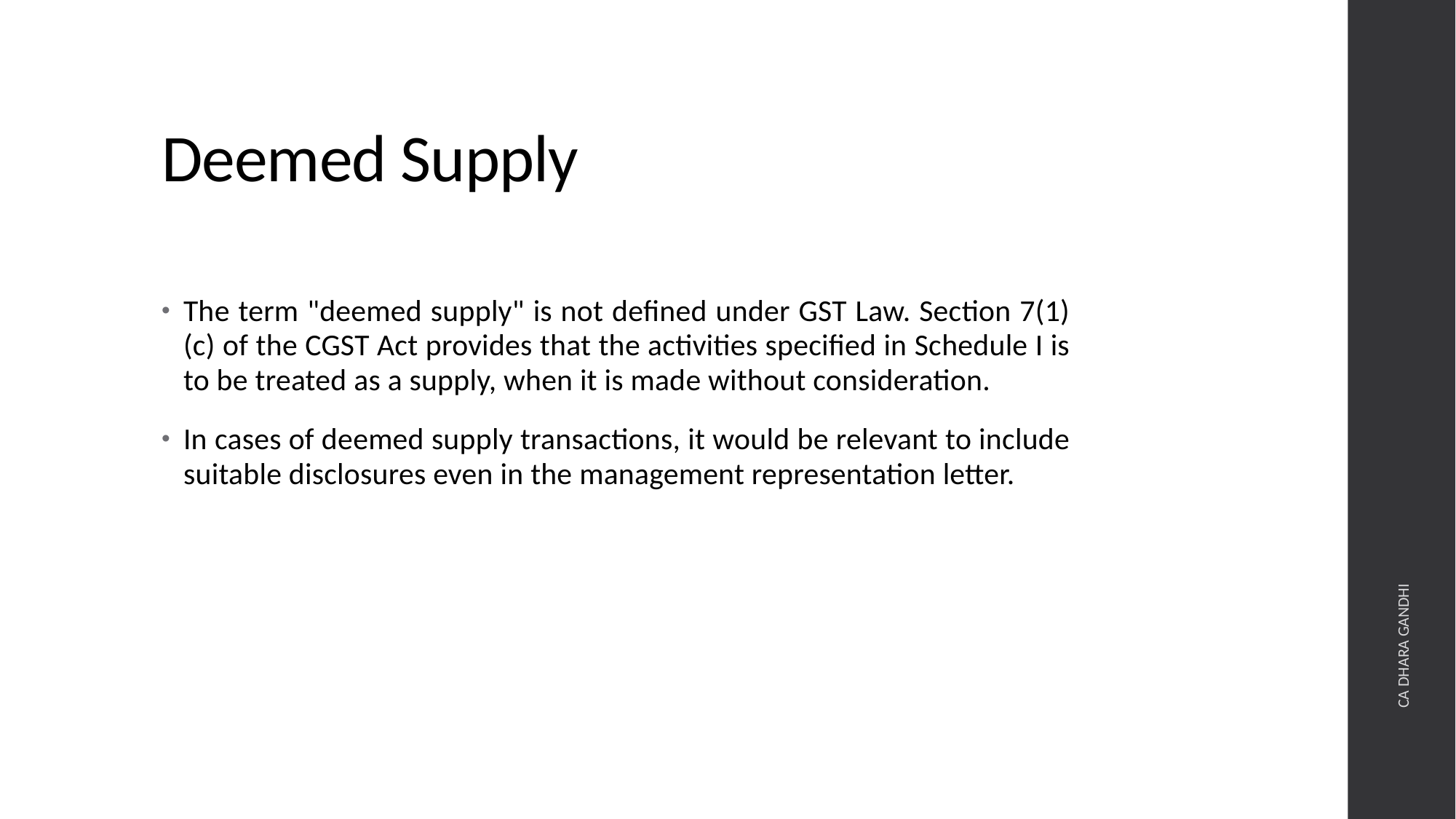

# Deemed Supply

The term "deemed supply" is not defined under GST Law. Section 7(1)(c) of the CGST Act provides that the activities specified in Schedule I is to be treated as a supply, when it is made without consideration.
In cases of deemed supply transactions, it would be relevant to include suitable disclosures even in the management representation letter.
CA DHARA GANDHI